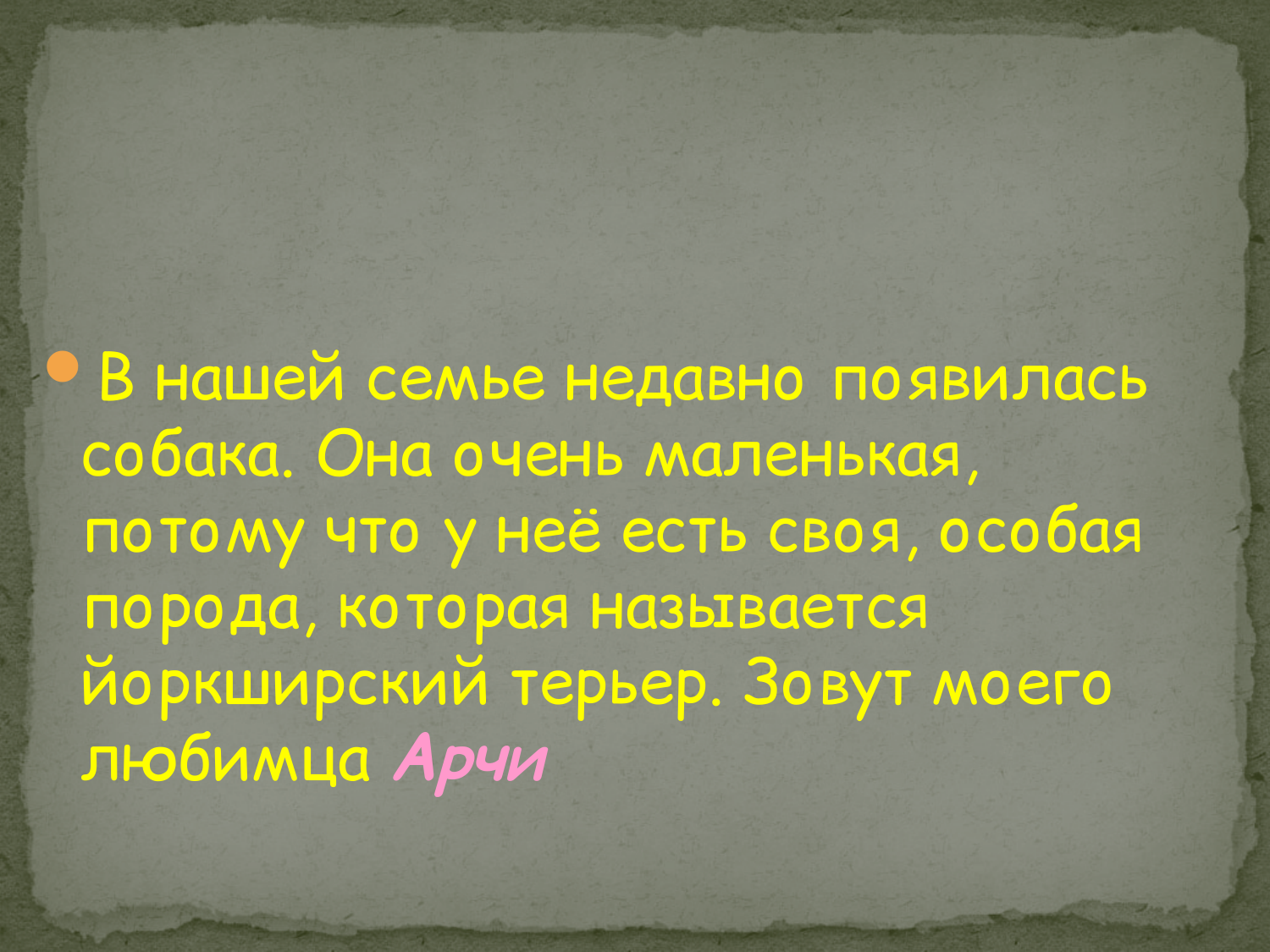

#

В нашей семье недавно появилась собака. Она очень маленькая, потому что у неё есть своя, особая порода, которая называется йоркширский терьер. Зовут моего любимца Арчи